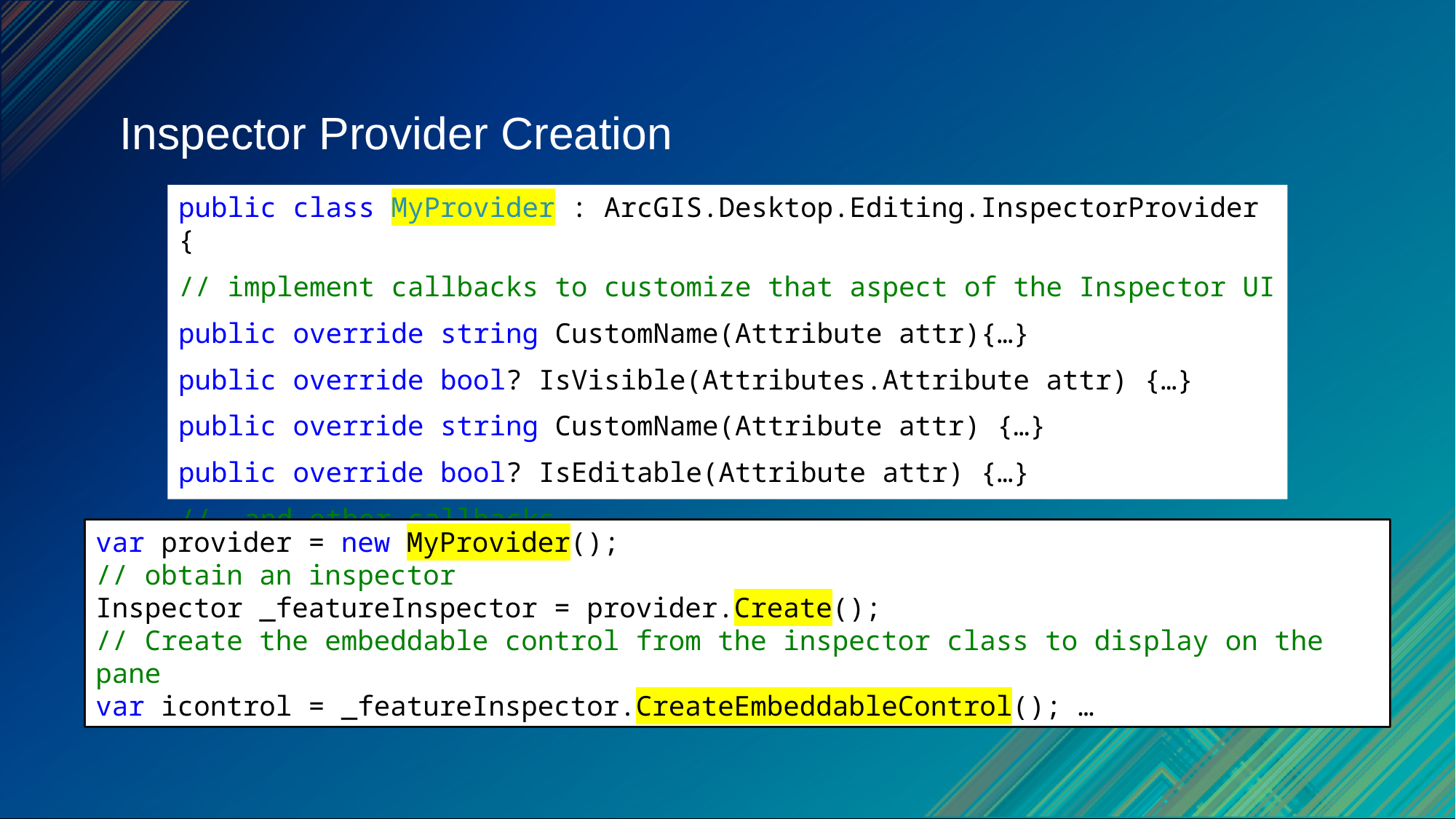

# Inspector Provider Creation
public class MyProvider : ArcGIS.Desktop.Editing.InspectorProvider {
// implement callbacks to customize that aspect of the Inspector UI
public override string CustomName(Attribute attr){…}
public override bool? IsVisible(Attributes.Attribute attr) {…}
public override string CustomName(Attribute attr) {…}
public override bool? IsEditable(Attribute attr) {…}
// …and other callbacks.

var provider = new MyProvider();
// obtain an inspector
Inspector _featureInspector = provider.Create();
// Create the embeddable control from the inspector class to display on the pane
var icontrol = _featureInspector.CreateEmbeddableControl(); …